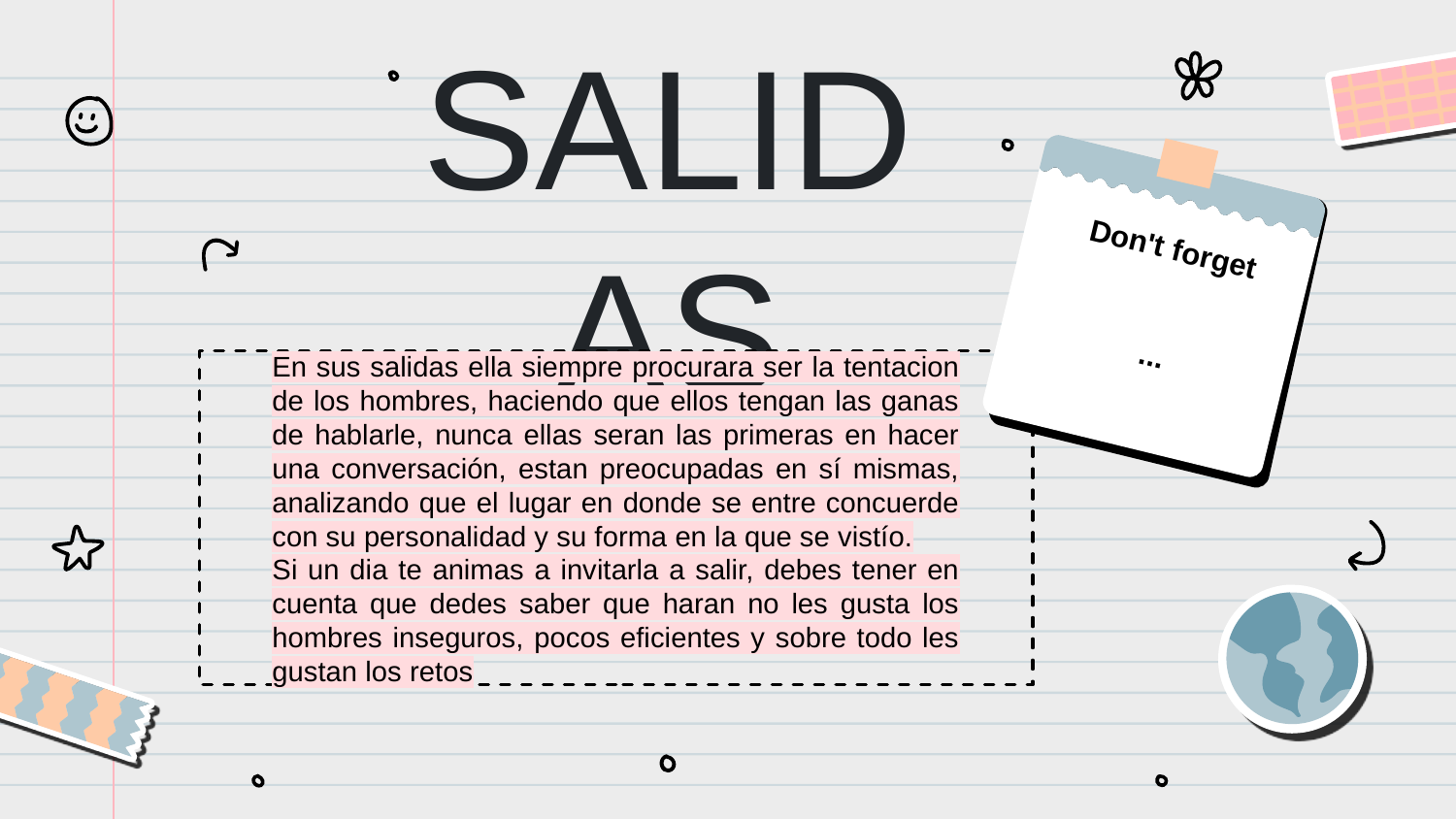

Don't forget
            ...
# SALIDAS
En sus salidas ella siempre procurara ser la tentacion de los hombres, haciendo que ellos tengan las ganas de hablarle, nunca ellas seran las primeras en hacer una conversación, estan preocupadas en sí mismas, analizando que el lugar en donde se entre concuerde con su personalidad y su forma en la que se vistío.
Si un dia te animas a invitarla a salir, debes tener en cuenta que dedes saber que haran no les gusta los hombres inseguros, pocos eficientes y sobre todo les gustan los retos